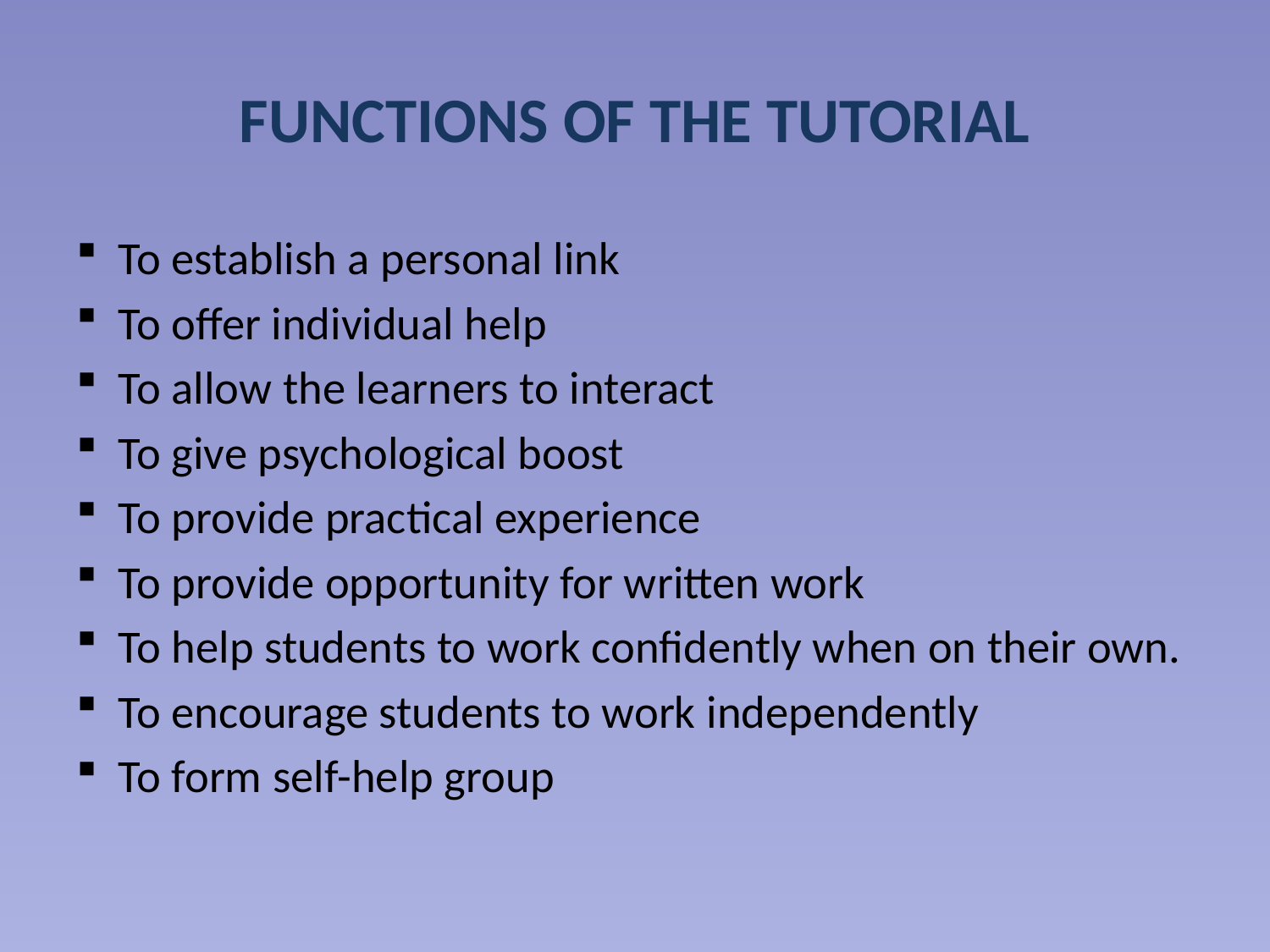

# FUNCTIONS OF THE TUTORIAL
To establish a personal link
To offer individual help
To allow the learners to interact
To give psychological boost
To provide practical experience
To provide opportunity for written work
To help students to work confidently when on their own.
To encourage students to work independently
To form self-help group